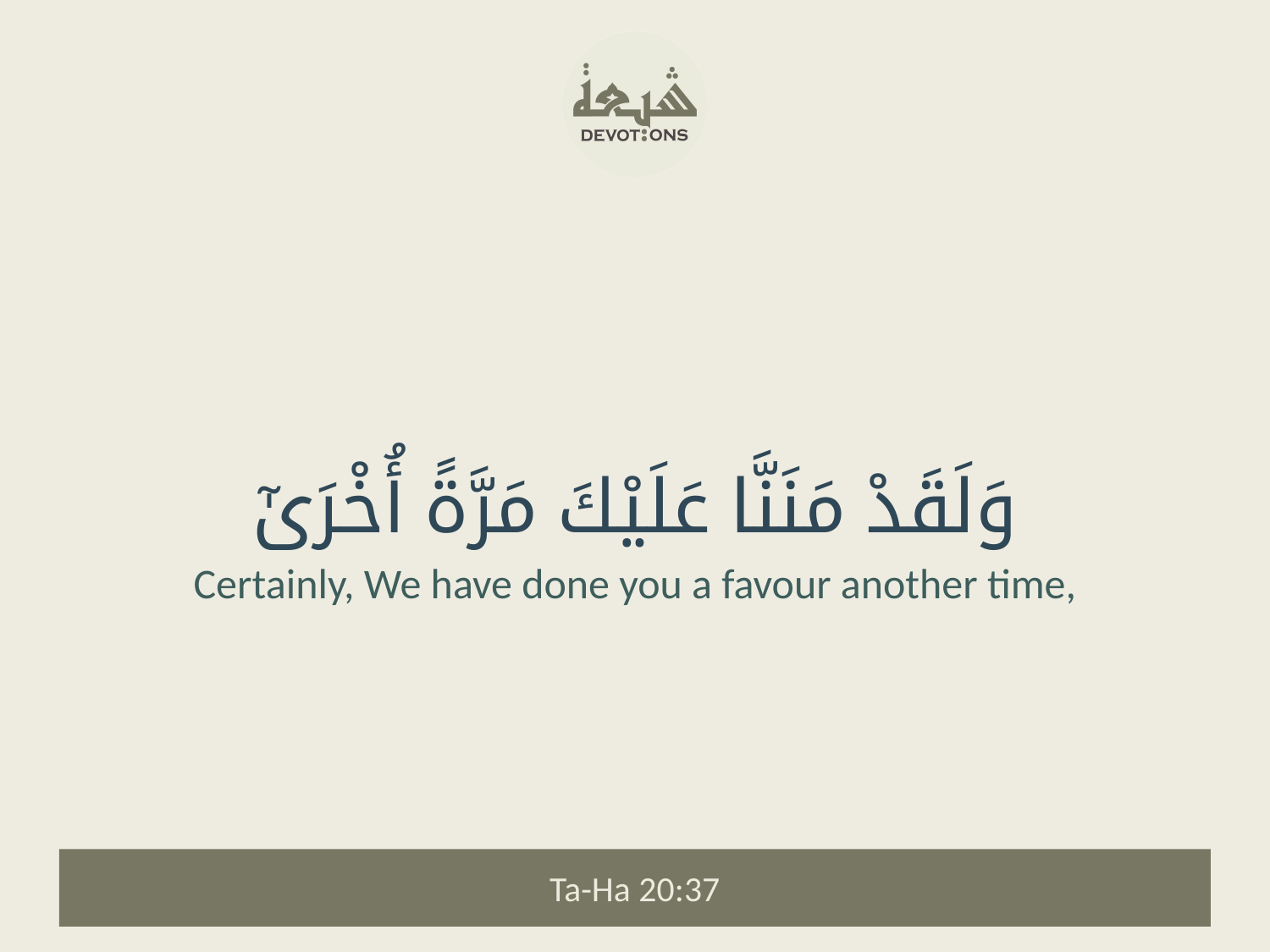

وَلَقَدْ مَنَنَّا عَلَيْكَ مَرَّةً أُخْرَىٰٓ
Certainly, We have done you a favour another time,
Ta-Ha 20:37